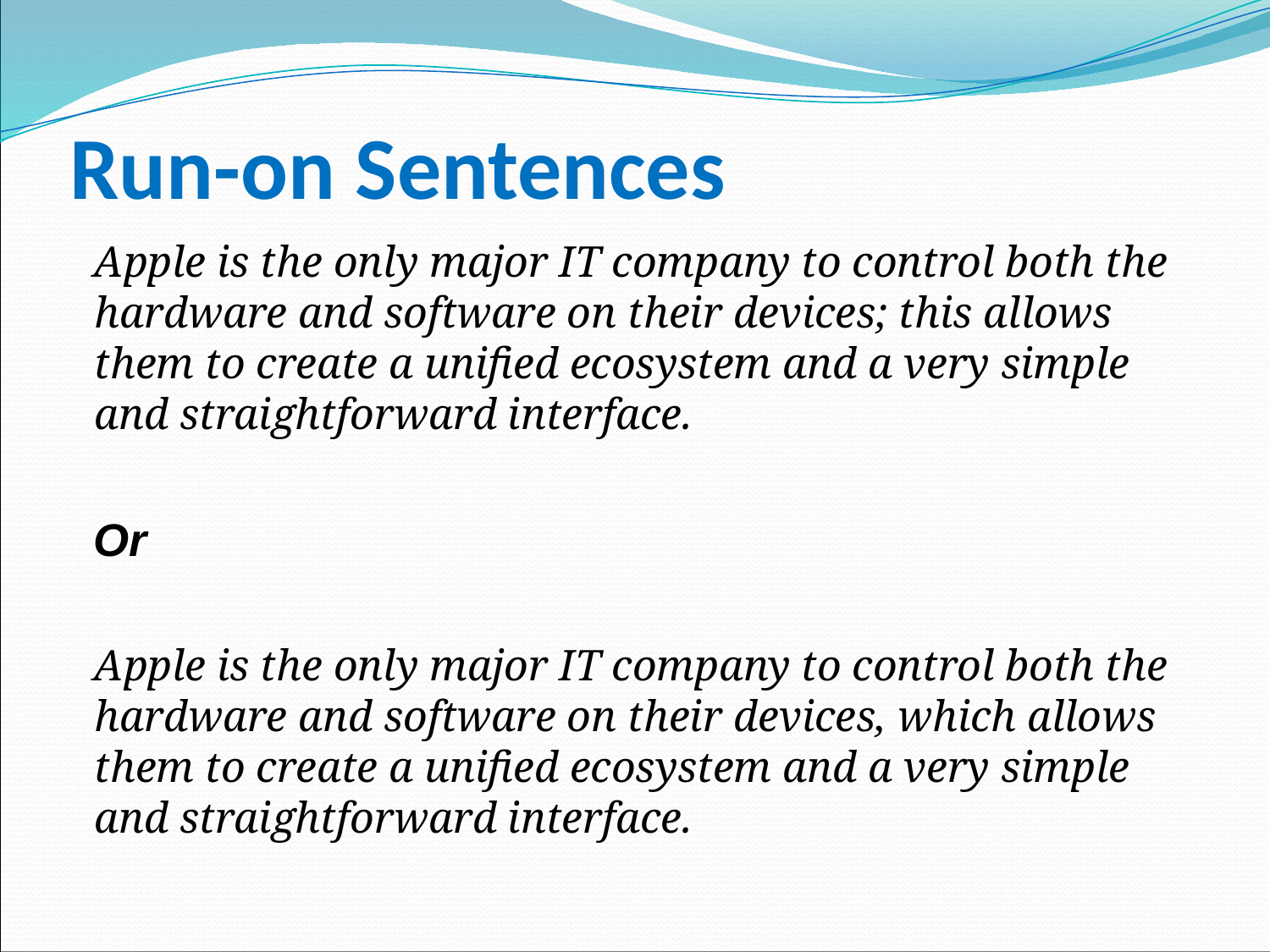

# Run-on Sentences
Apple is the only major IT company to control both the hardware and software on their devices; this allows them to create a unified ecosystem and a very simple and straightforward interface.

Or

Apple is the only major IT company to control both the hardware and software on their devices, which allows them to create a unified ecosystem and a very simple and straightforward interface.